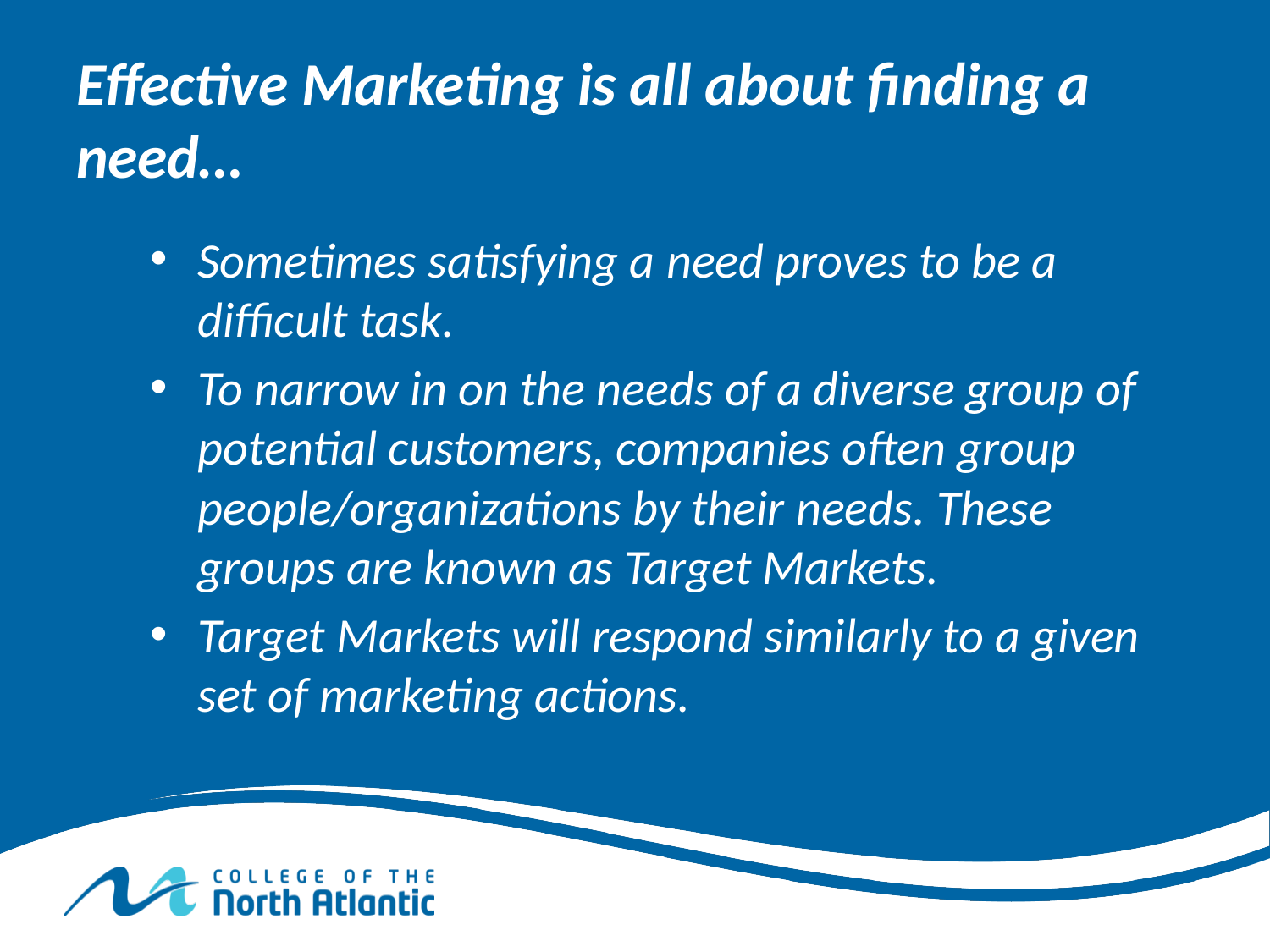

# Effective Marketing is all about finding a need…
Sometimes satisfying a need proves to be a difficult task.
To narrow in on the needs of a diverse group of potential customers, companies often group people/organizations by their needs. These groups are known as Target Markets.
Target Markets will respond similarly to a given set of marketing actions.